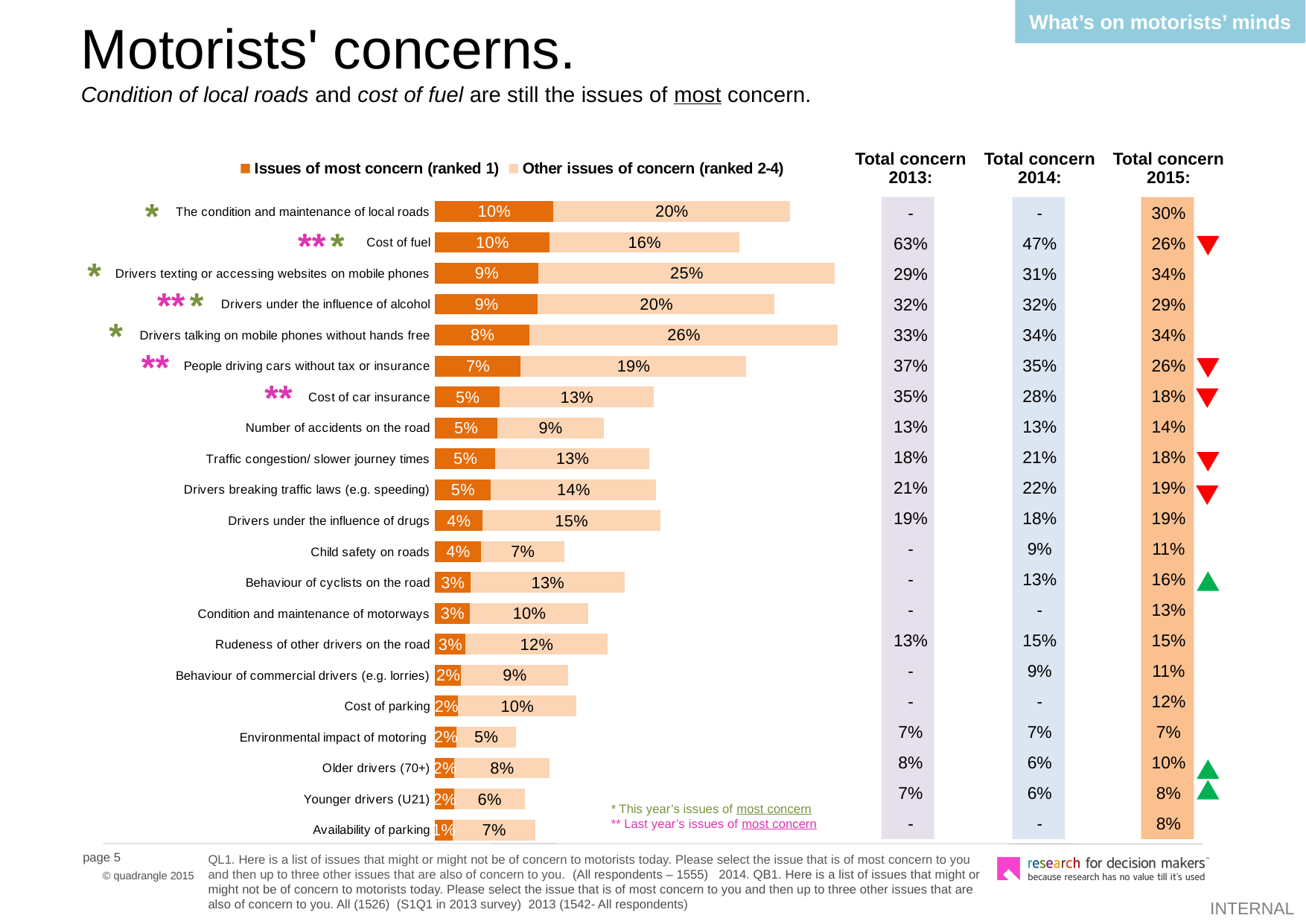

What’s on motorists’ minds
# Motorists' concerns. Condition of local roads and cost of fuel are still the issues of most concern.
| Total concern 2013: | Total concern 2014: | Total concern 2015: |
| --- | --- | --- |
|  |  |  |
| - | - | 30% |
| 63% | 47% | 26% |
| 29% | 31% | 34% |
| 32% | 32% | 29% |
| 33% | 34% | 34% |
| 37% | 35% | 26% |
| 35% | 28% | 18% |
| 13% | 13% | 14% |
| 18% | 21% | 18% |
| 21% | 22% | 19% |
| 19% | 18% | 19% |
| - | 9% | 11% |
| - | 13% | 16% |
| - | - | 13% |
| 13% | 15% | 15% |
| - | 9% | 11% |
| - | - | 12% |
| 7% | 7% | 7% |
| 8% | 6% | 10% |
| 7% | 6% | 8% |
| - | - | 8% |

### Chart

| Category | Issues of most concern (ranked 1) | Other issues of concern (ranked 2-4) |
|---|---|---|
| Availability of parking | 0.014831224289960037 | 0.07000000000000003 |
| Younger drivers (U21) | 0.0159953333003 | 0.0600000000000001 |
| Older drivers (70+) | 0.01650843284017003 | 0.08000000000000014 |
| Environmental impact of motoring  | 0.018169802166360043 | 0.05000000000000008 |
| Cost of parking | 0.019250380652630038 | 0.1 |
| Behaviour of commercial drivers (e.g. lorries) | 0.02226469495101 | 0.09000000000000007 |
| Rudeness of other drivers on the road | 0.025801845121050118 | 0.12000000000000002 |
| Condition and maintenance of motorways | 0.029532853759620045 | 0.1 |
| Behaviour of cyclists on the road | 0.030127696042679997 | 0.13 |
| Child safety on roads | 0.039038259552370086 | 0.07000000000000003 |
| Drivers under the influence of drugs | 0.04009697309278014 | 0.15000000000000024 |
| Drivers breaking traffic laws (e.g. speeding) | 0.046909717233389985 | 0.14 |
| Traffic congestion/ slower journey times | 0.05109627558814009 | 0.13 |
| Number of accidents on the road | 0.05244569644554017 | 0.09000000000000007 |
| Cost of car insurance | 0.0547798501559201 | 0.13 |
| People driving cars without tax or insurance | 0.07245623766455014 | 0.19000000000000022 |
| Drivers talking on mobile phones without hands free | 0.07989909095973036 | 0.26 |
| Drivers under the influence of alcohol | 0.0867509669225704 | 0.2 |
| Drivers texting or accessing websites on mobile phones | 0.08739876739069018 | 0.25 |
| Cost of fuel | 0.09675349798298022 | 0.16000000000000023 |
| The condition and maintenance of local roads | 0.09989240388758022 | 0.2 |
*

**
*

*
**
*
*
**

**

* This year’s issues of most concern
** Last year’s issues of most concern
QL1. Here is a list of issues that might or might not be of concern to motorists today. Please select the issue that is of most concern to you and then up to three other issues that are also of concern to you.  (All respondents – 1555)   2014. QB1. Here is a list of issues that might or might not be of concern to motorists today. Please select the issue that is of most concern to you and then up to three other issues that are also of concern to you. All (1526)  (S1Q1 in 2013 survey)  2013 (1542- All respondents)